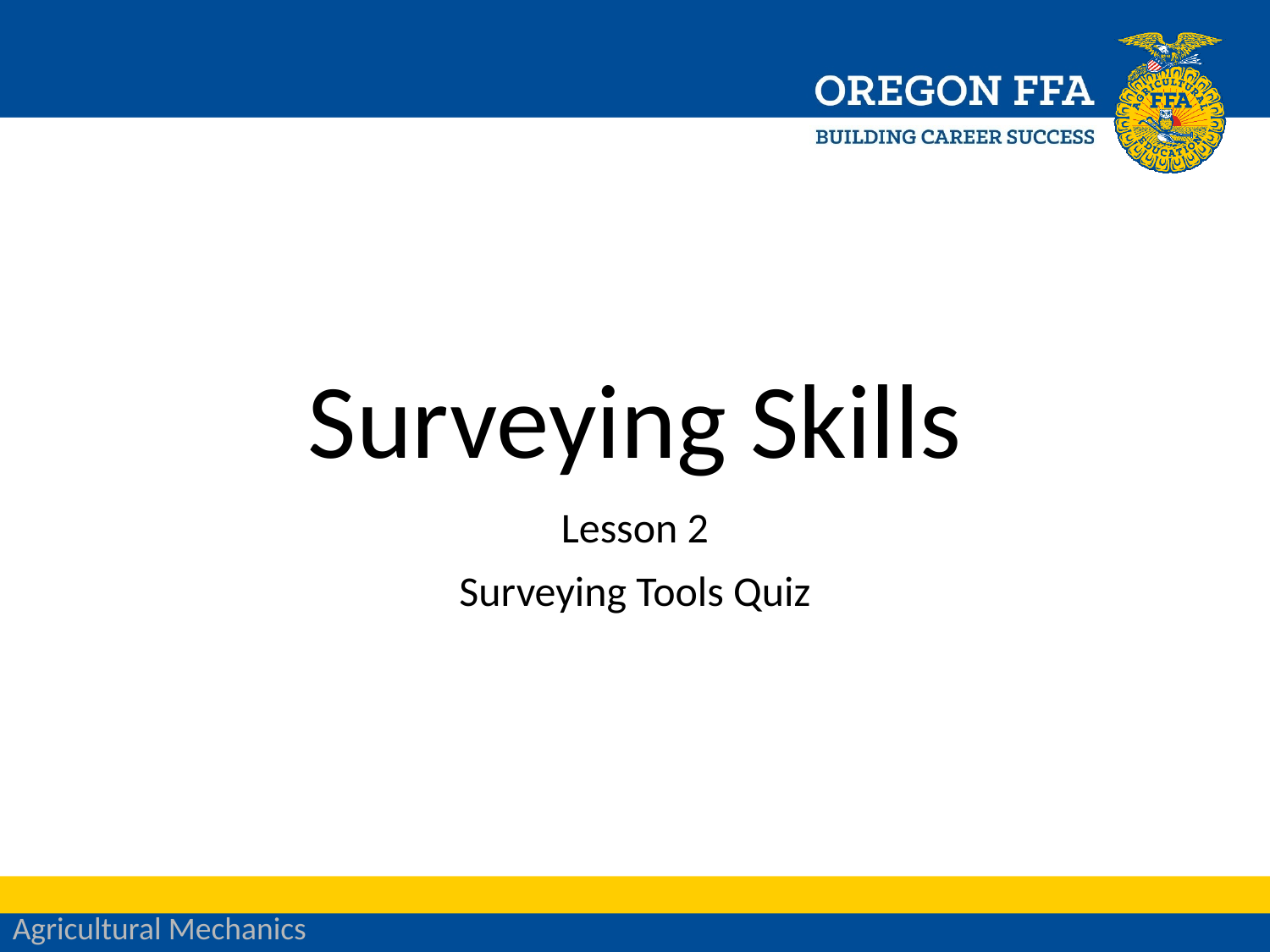

# Surveying Skills
Lesson 2
Surveying Tools Quiz

1
Agricultural Mechanics